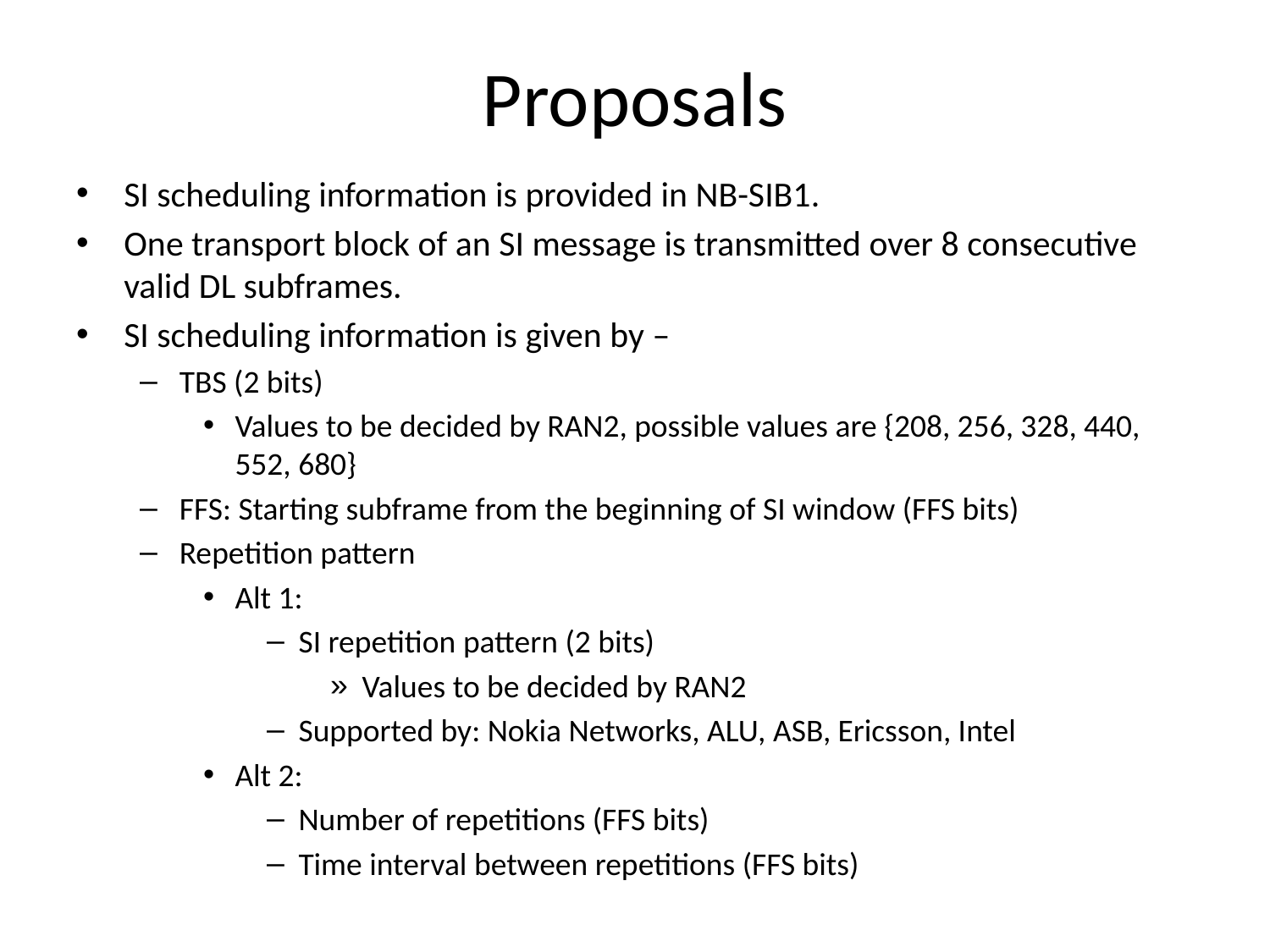

# Proposals
SI scheduling information is provided in NB-SIB1.
One transport block of an SI message is transmitted over 8 consecutive valid DL subframes.
SI scheduling information is given by –
TBS (2 bits)
Values to be decided by RAN2, possible values are {208, 256, 328, 440, 552, 680}
FFS: Starting subframe from the beginning of SI window (FFS bits)
Repetition pattern
Alt 1:
SI repetition pattern (2 bits)
Values to be decided by RAN2
Supported by: Nokia Networks, ALU, ASB, Ericsson, Intel
Alt 2:
Number of repetitions (FFS bits)
Time interval between repetitions (FFS bits)